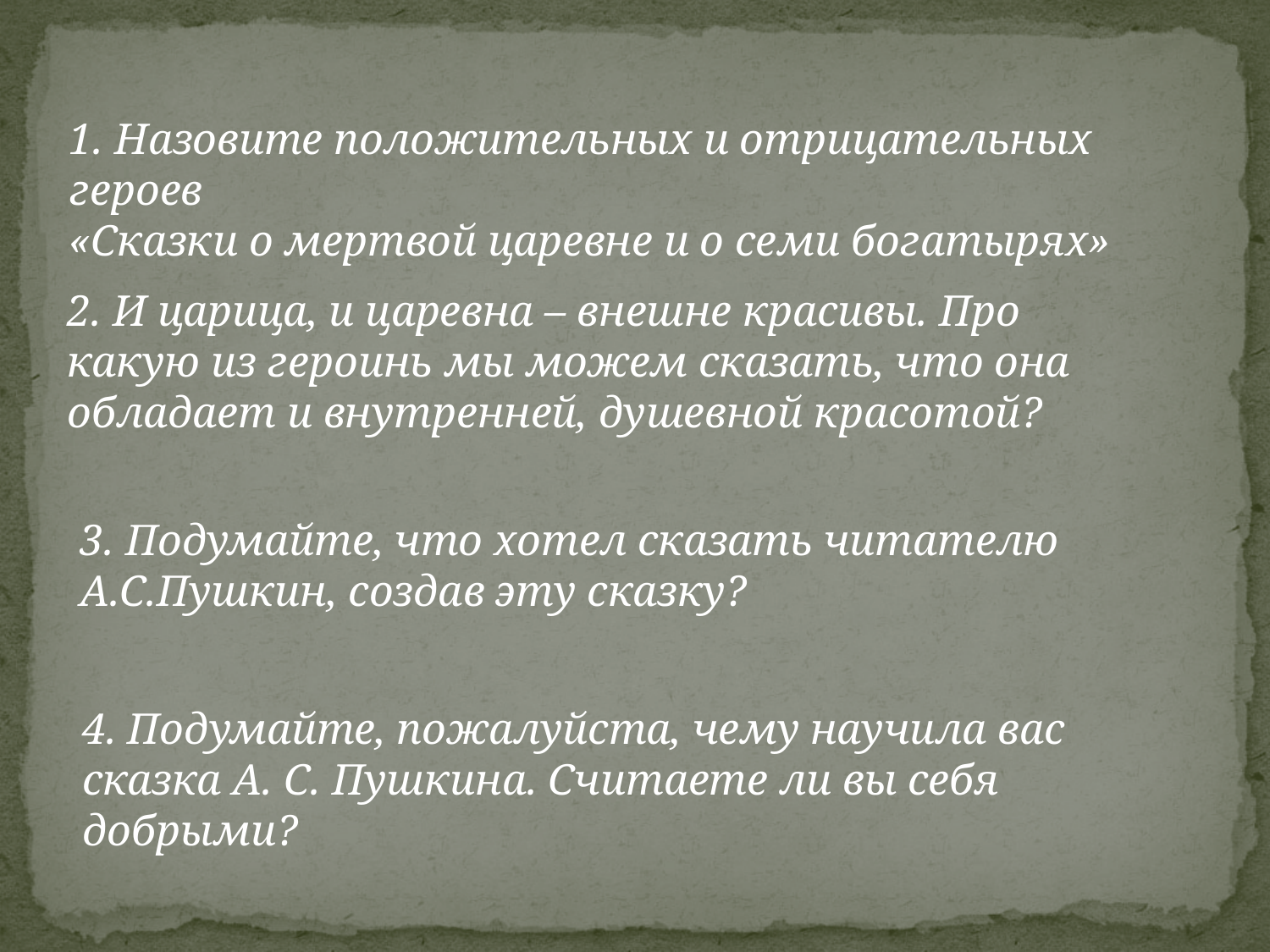

1. Назовите положительных и отрицательных героев
«Сказки о мертвой царевне и о семи богатырях»
2. И царица, и царевна – внешне красивы. Про какую из героинь мы можем сказать, что она обладает и внутренней, душевной красотой?
3. Подумайте, что хотел сказать читателю А.С.Пушкин, создав эту сказку?
4. Подумайте, пожалуйста, чему научила вас сказка А. С. Пушкина. Считаете ли вы себя добрыми?